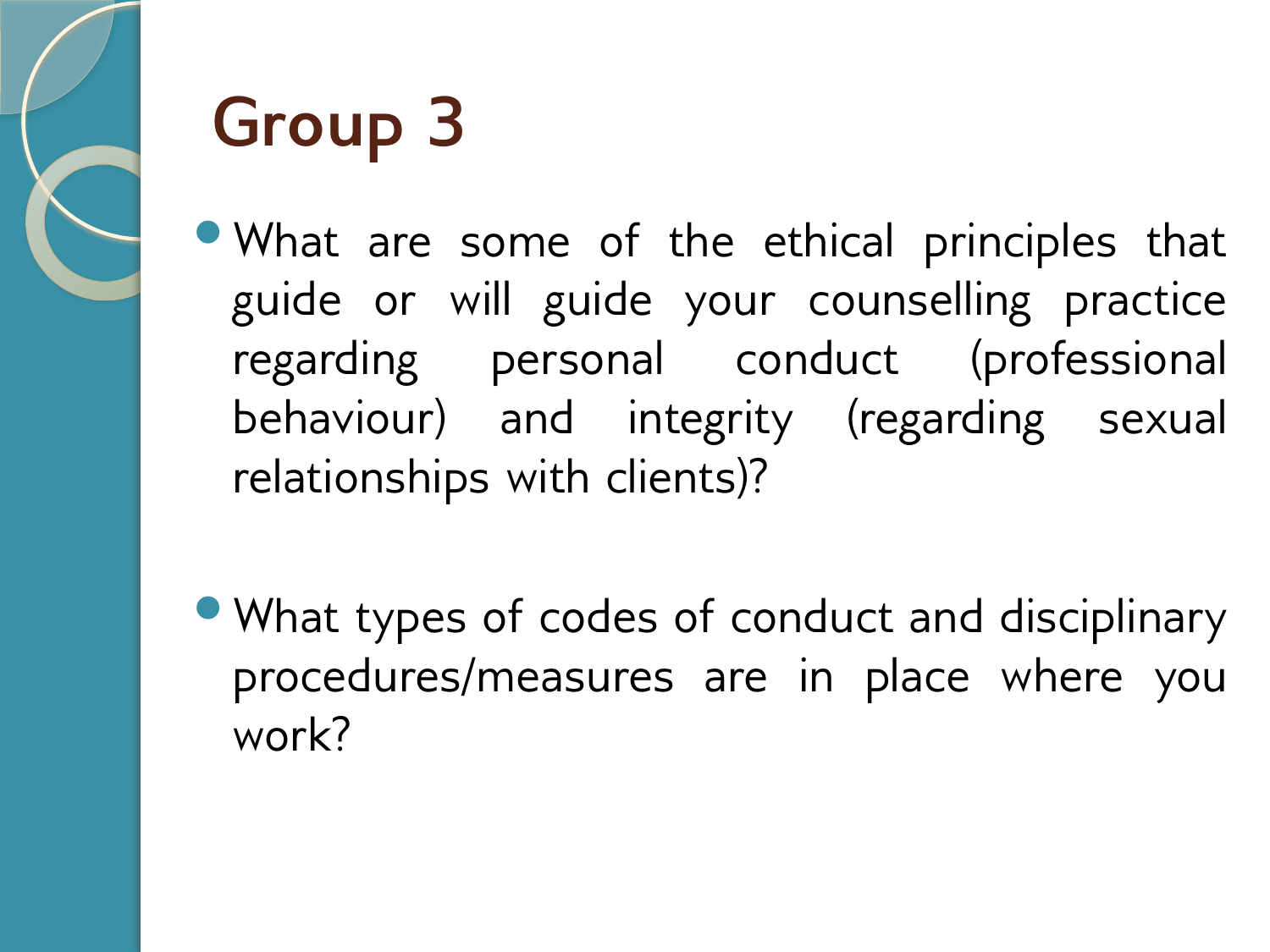

# Group 3
What are some of the ethical principles that guide or will guide your counselling practice regarding personal conduct (professional behaviour) and integrity (regarding sexual relationships with clients)?

What types of codes of conduct and disciplinary procedures/measures are in place where you work?